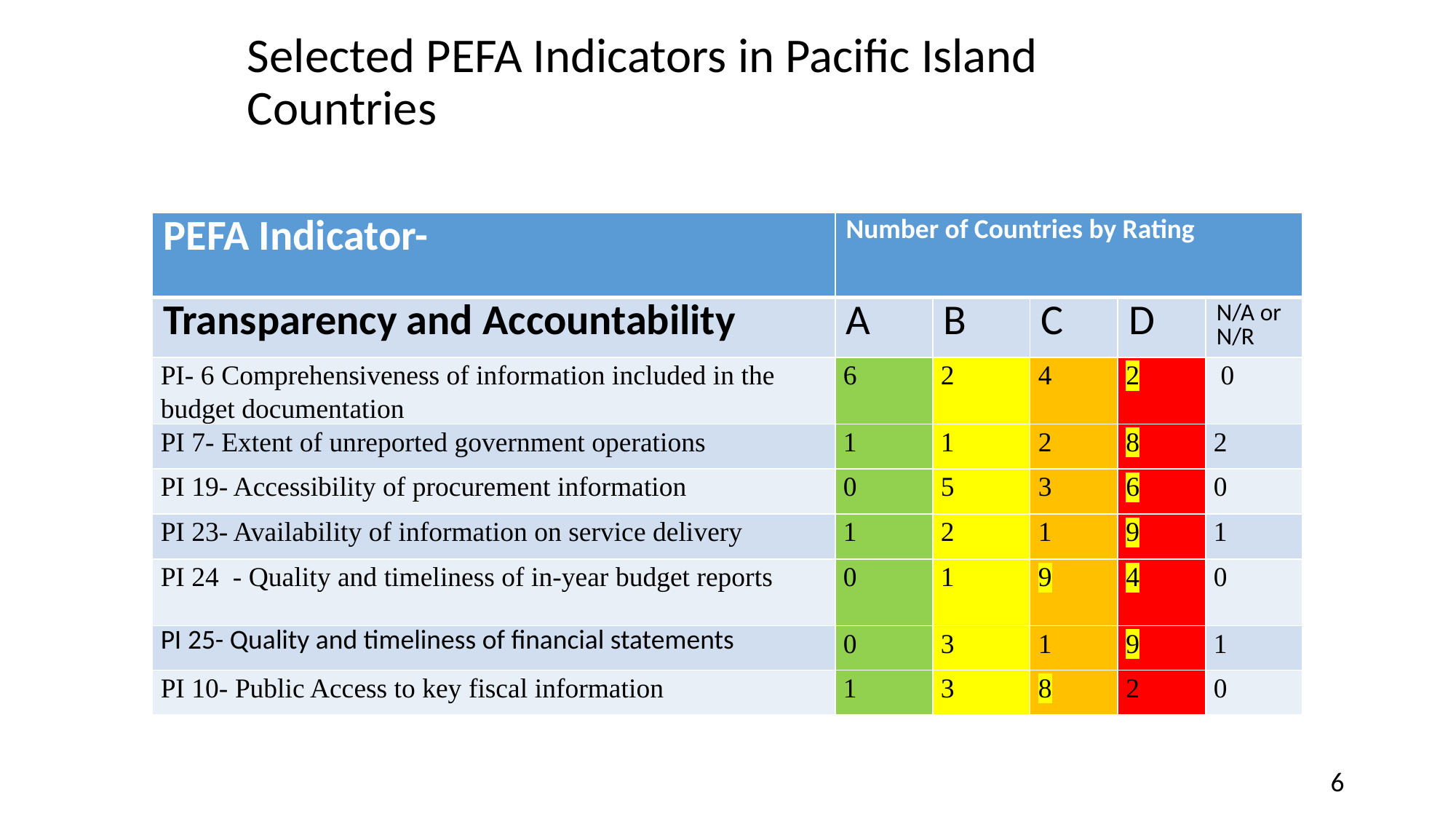

# Selected PEFA Indicators in Pacific Island Countries
| PEFA Indicator- | Number of Countries by Rating |  |  |  |  |
| --- | --- | --- | --- | --- | --- |
| Transparency and Accountability | A | B | C | D | N/A or N/R |
| PI- 6 Comprehensiveness of information included in the budget documentation | 6 | 2 | 4 | 2 | 0 |
| PI 7- Extent of unreported government operations | 1 | 1 | 2 | 8 | 2 |
| PI 19- Accessibility of procurement information | 0 | 5 | 3 | 6 | 0 |
| PI 23- Availability of information on service delivery | 1 | 2 | 1 | 9 | 1 |
| PI 24 - Quality and timeliness of in-year budget reports | 0 | 1 | 9 | 4 | 0 |
| PI 25- Quality and timeliness of financial statements | 0 | 3 | 1 | 9 | 1 |
| PI 10- Public Access to key fiscal information | 1 | 3 | 8 | 2 | 0 |
6